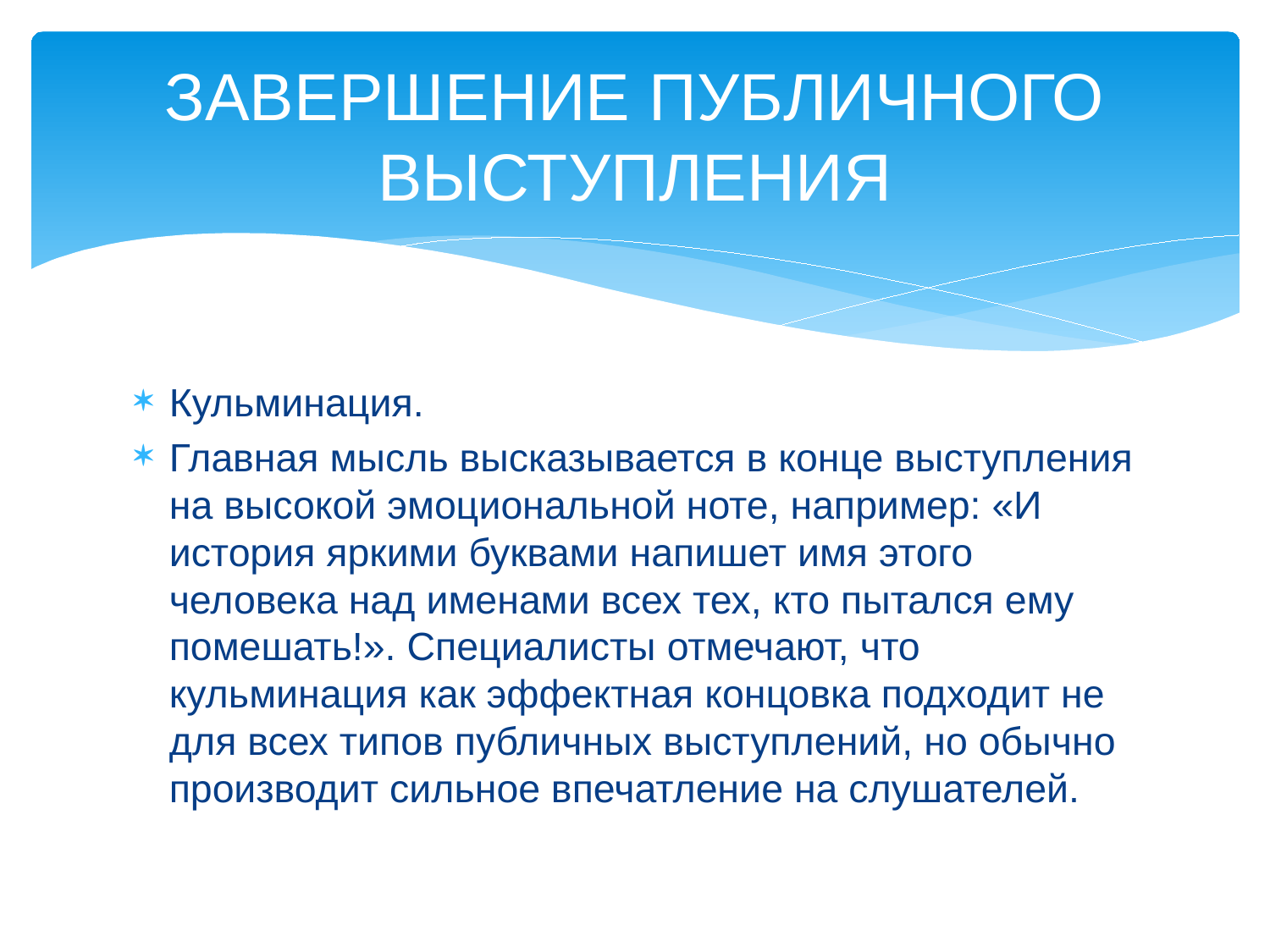

# ЗАВЕРШЕНИЕ ПУБЛИЧНОГО ВЫСТУПЛЕНИЯ
Кульминация.
Главная мысль высказывается в конце выступления на высокой эмоциональной ноте, например: «И история яркими буквами напишет имя этого человека над именами всех тех, кто пытался ему помешать!». Специалисты отмечают, что кульминация как эффектная концовка подходит не для всех типов публичных выступлений, но обычно производит сильное впечатление на слушателей.